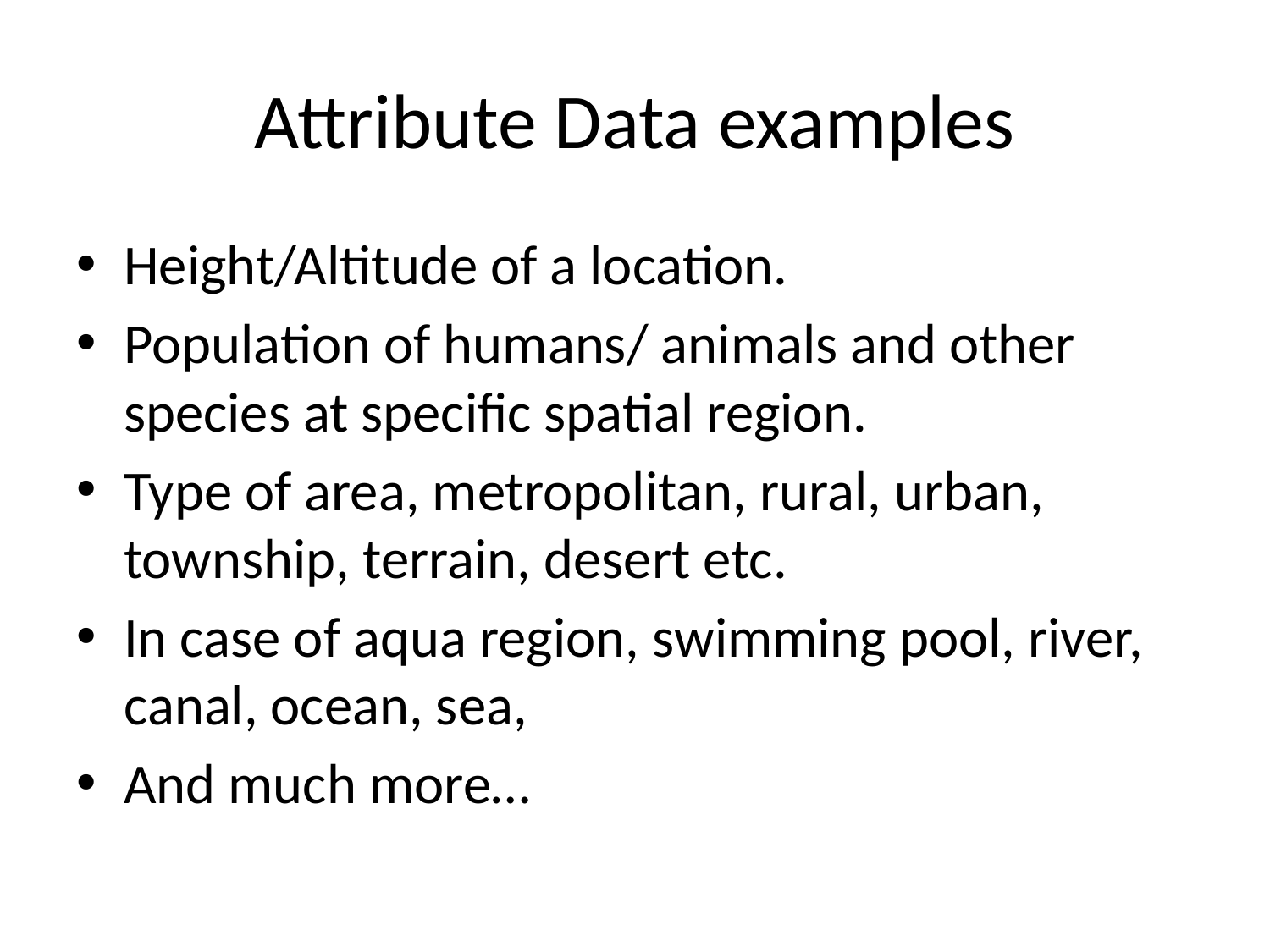

# Attribute Data examples
Height/Altitude of a location.
Population of humans/ animals and other species at specific spatial region.
Type of area, metropolitan, rural, urban, township, terrain, desert etc.
In case of aqua region, swimming pool, river, canal, ocean, sea,
And much more…